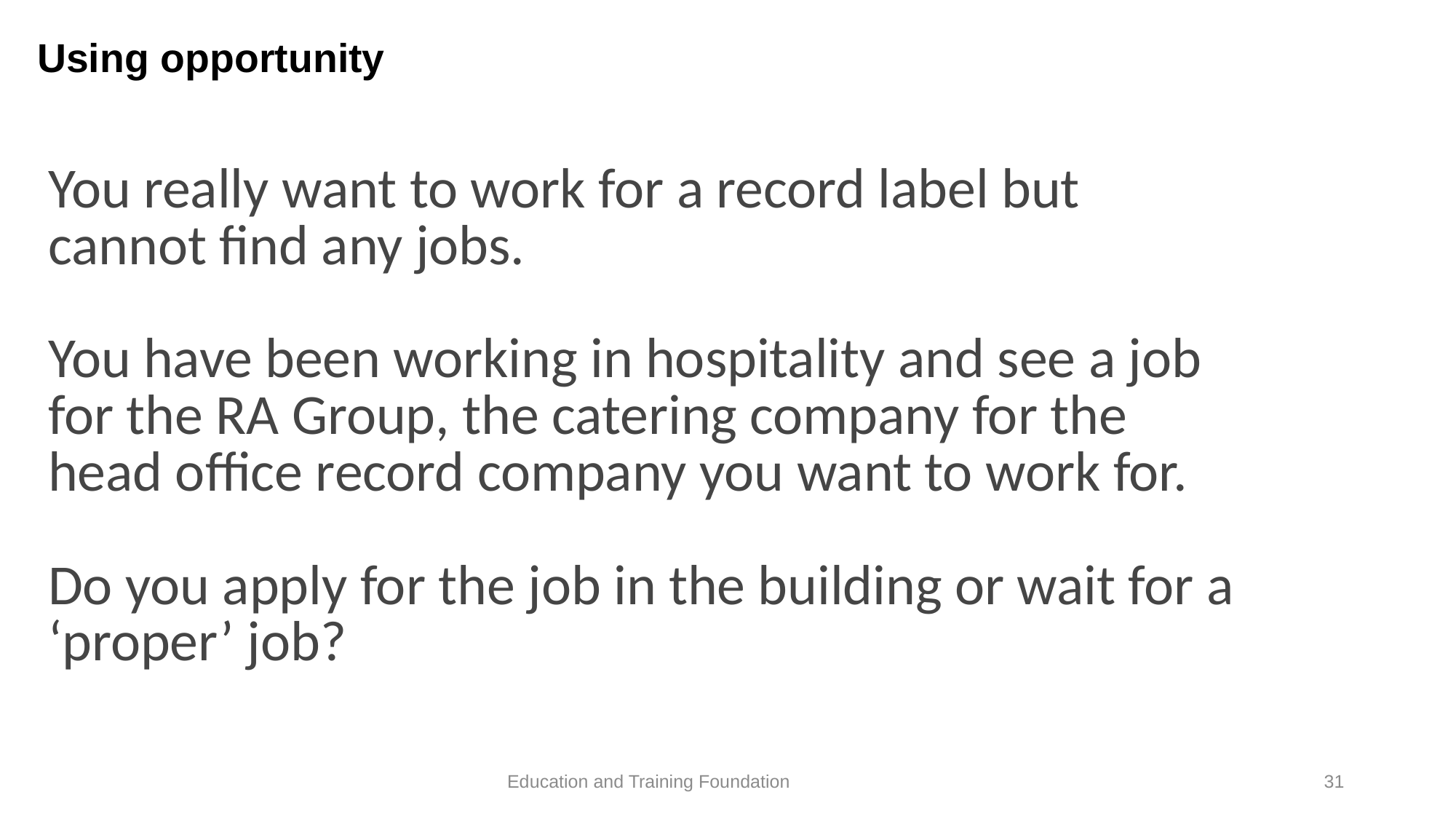

# Using opportunity
You really want to work for a record label but cannot find any jobs.

You have been working in hospitality and see a job for the RA Group, the catering company for the head office record company you want to work for.

Do you apply for the job in the building or wait for a ‘proper’ job?
31
Education and Training Foundation